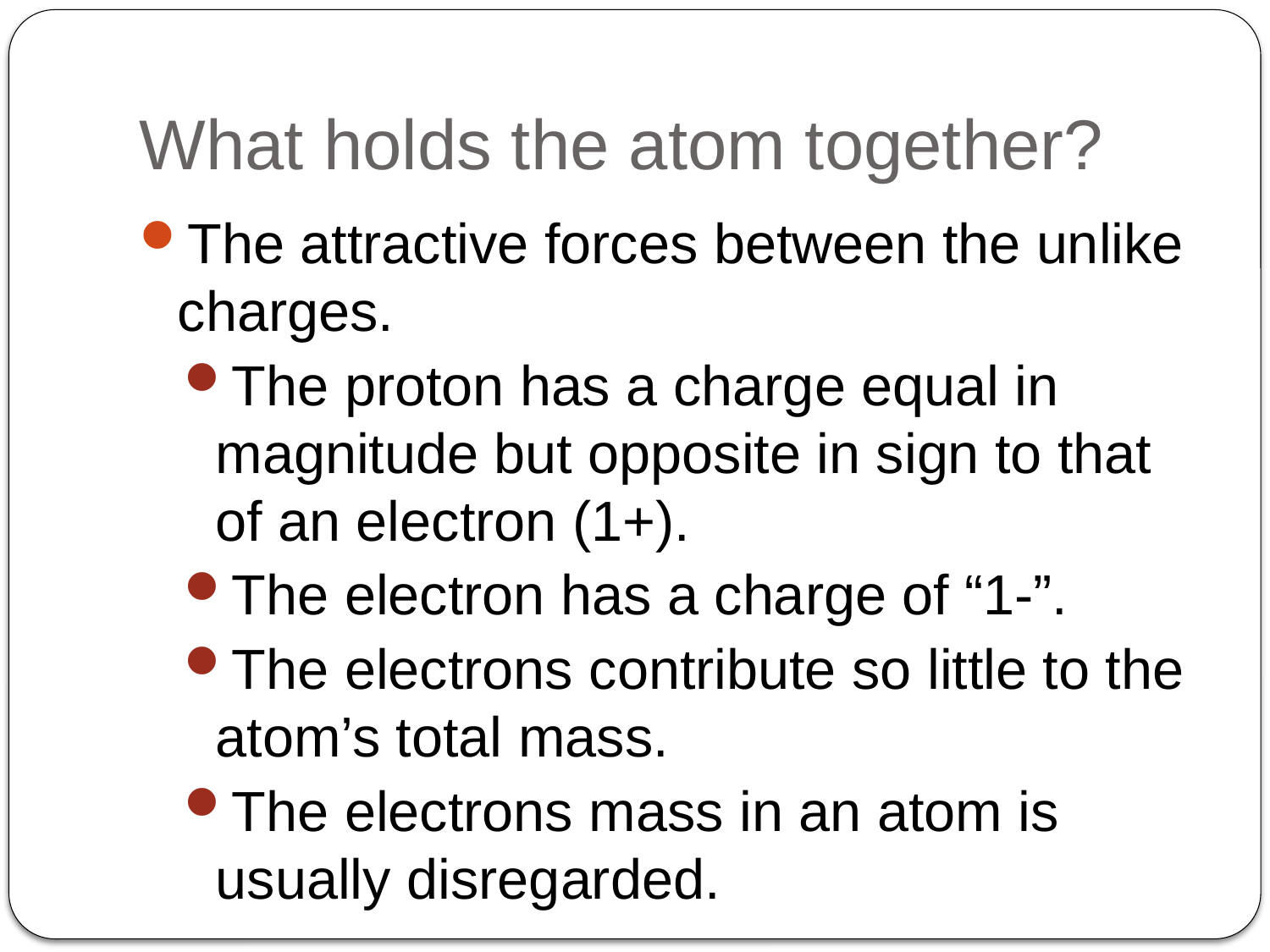

# What holds the atom together?
The attractive forces between the unlike charges.
The proton has a charge equal in magnitude but opposite in sign to that of an electron (1+).
The electron has a charge of “1-”.
The electrons contribute so little to the atom’s total mass.
The electrons mass in an atom is usually disregarded.